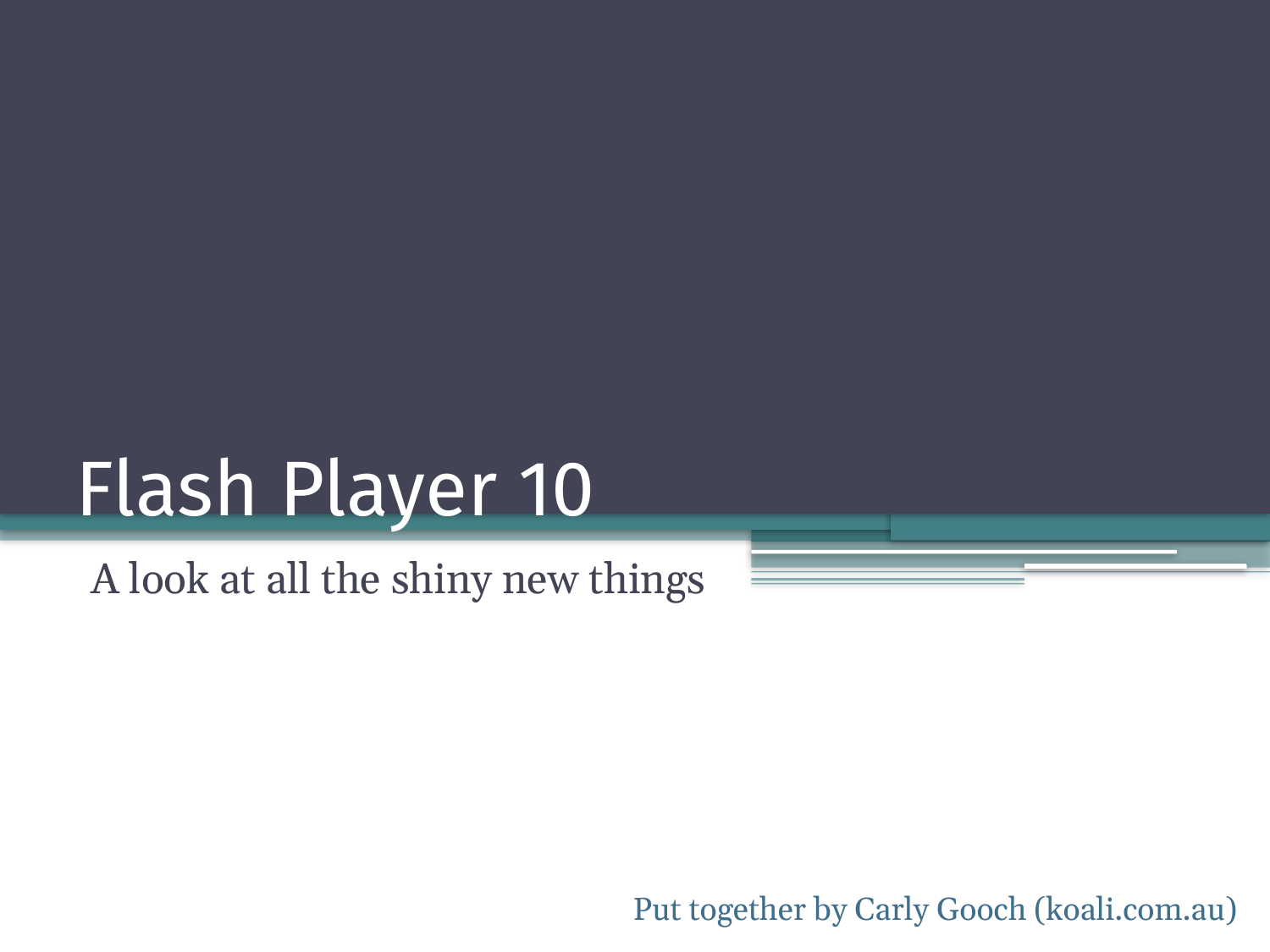

# Flash Player 10
A look at all the shiny new things
Put together by Carly Gooch (koali.com.au)